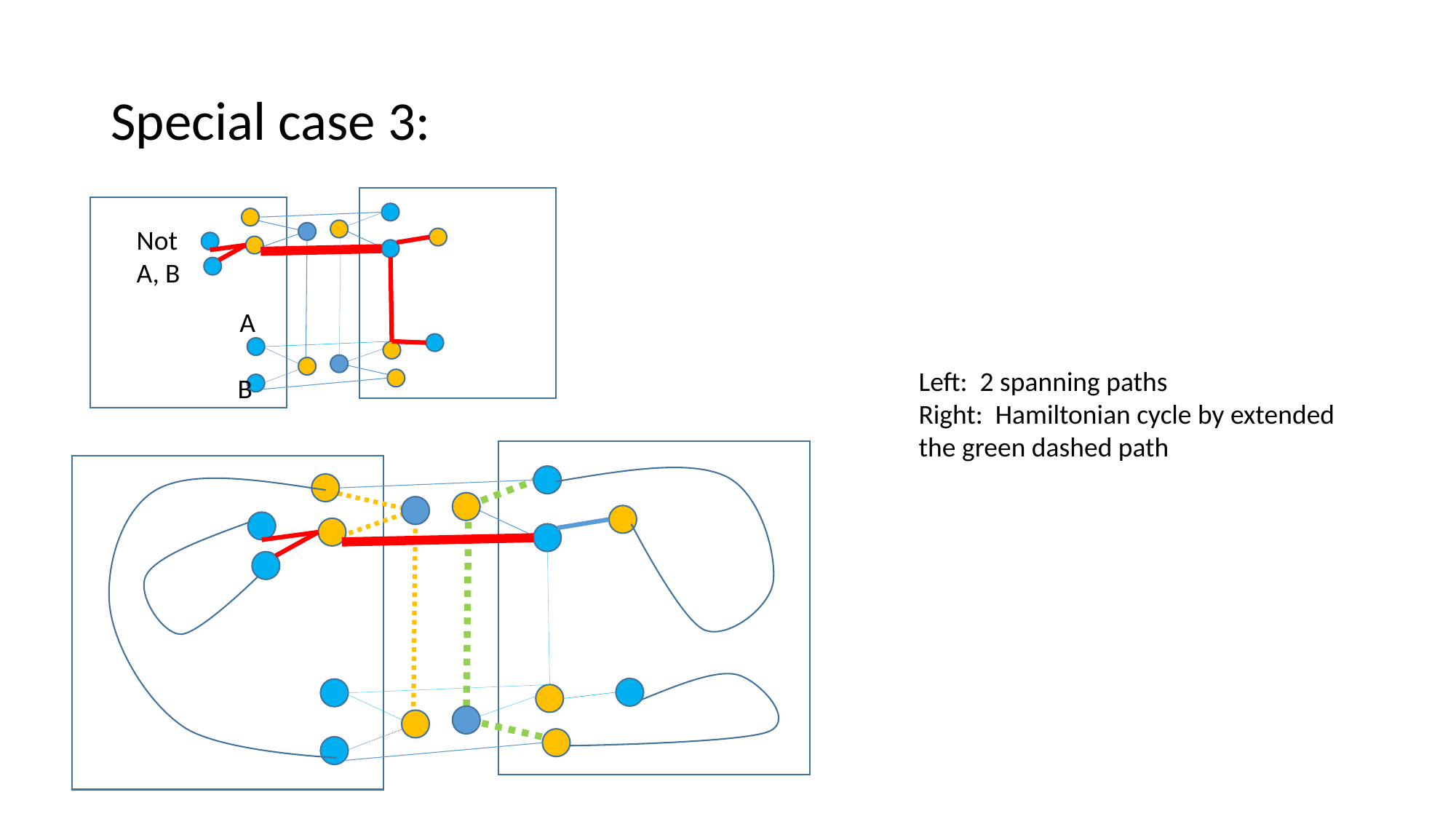

# Special case 3:

Not A, B
A
B
Left:  2 spanning paths
Right:  Hamiltonian cycle by extended the green dashed path